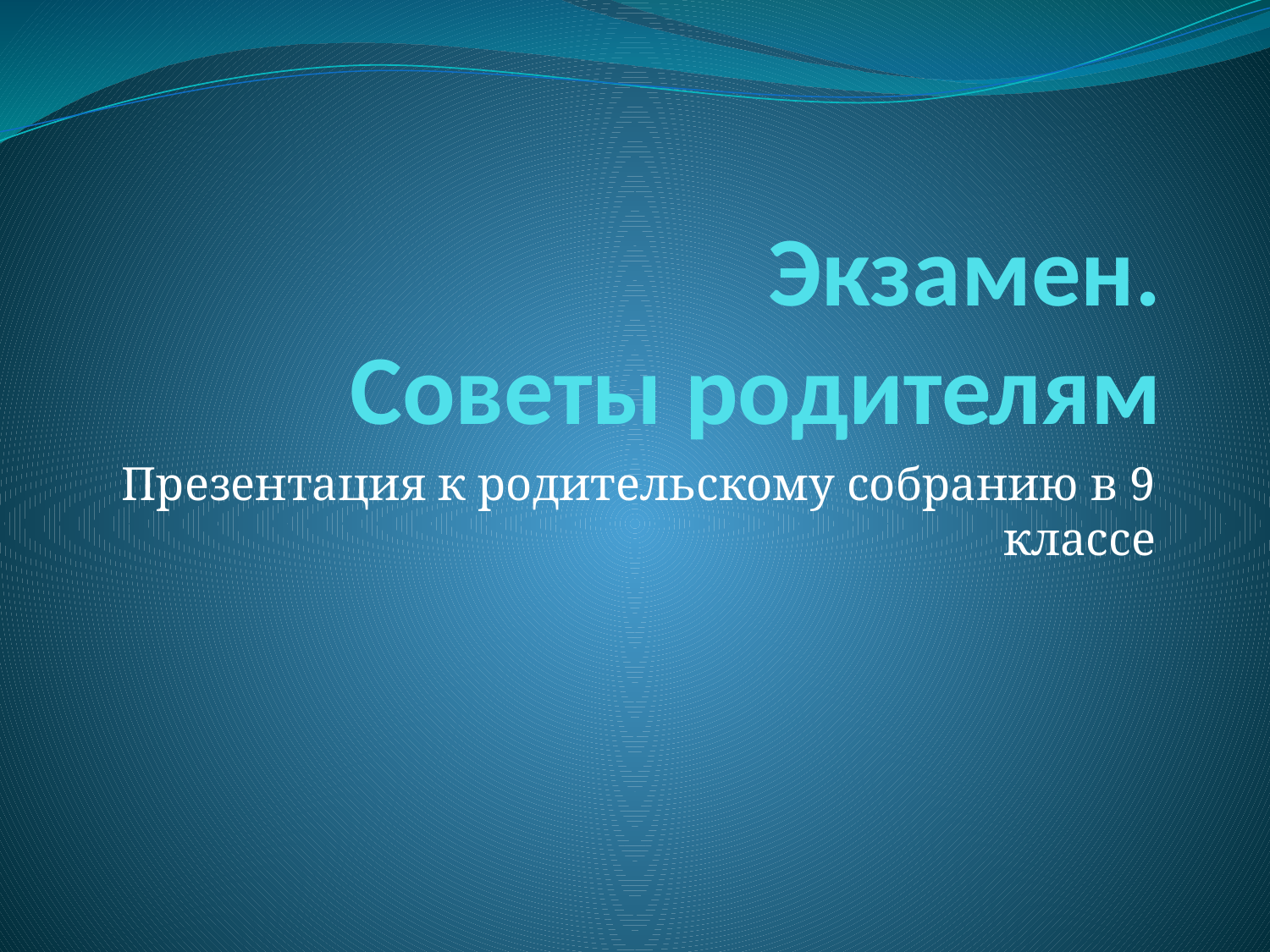

# Экзамен. Советы родителям
Презентация к родительскому собранию в 9 классе